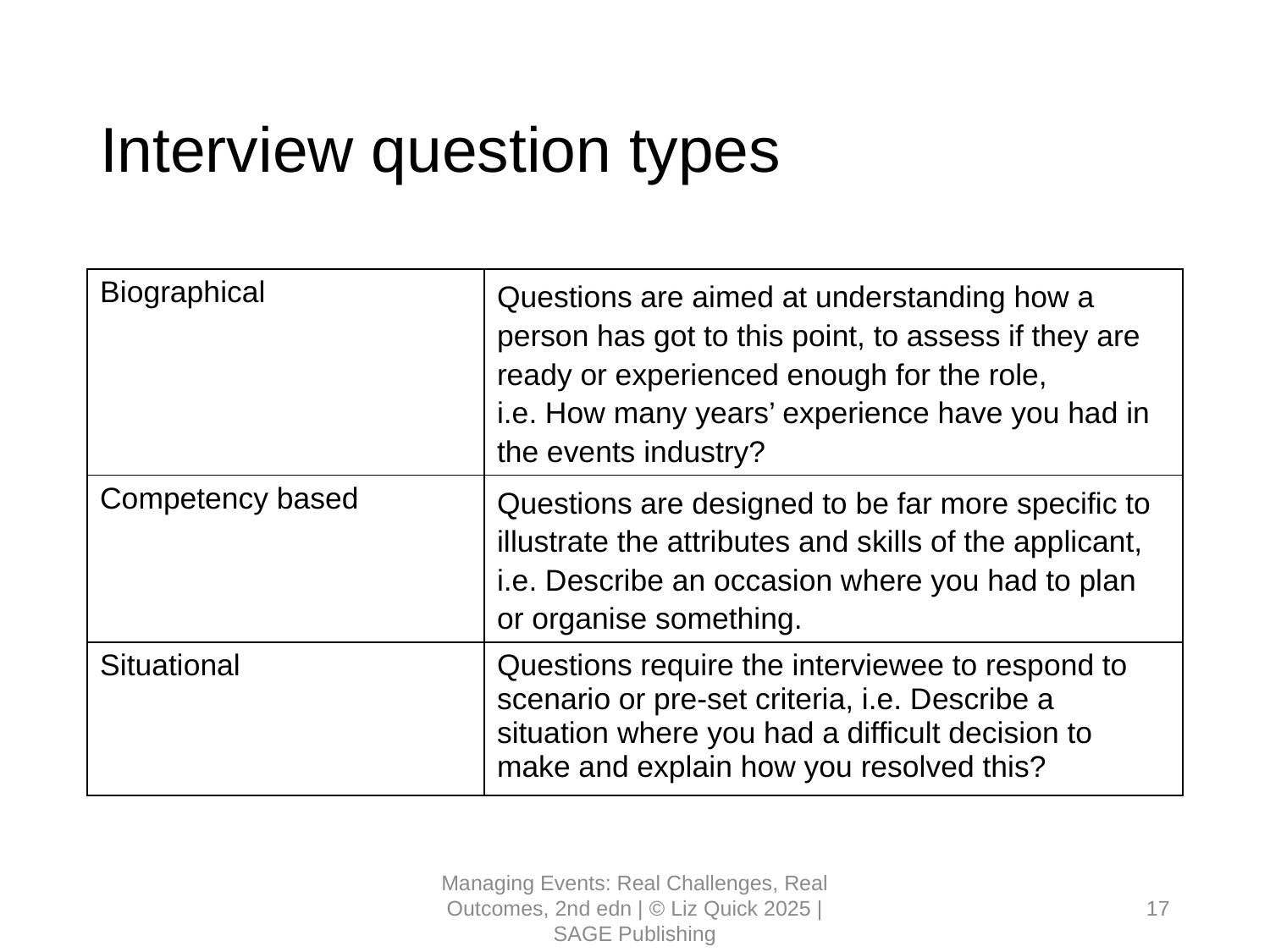

# Interview question types
| Biographical | Questions are aimed at understanding how a person has got to this point, to assess if they are ready or experienced enough for the role, i.e. How many years’ experience have you had in the events industry? |
| --- | --- |
| Competency based | Questions are designed to be far more specific to illustrate the attributes and skills of the applicant, i.e. Describe an occasion where you had to plan or organise something. |
| Situational | Questions require the interviewee to respond to scenario or pre-set criteria, i.e. Describe a situation where you had a difficult decision to make and explain how you resolved this? |
Managing Events: Real Challenges, Real Outcomes, 2nd edn | © Liz Quick 2025 | SAGE Publishing
17